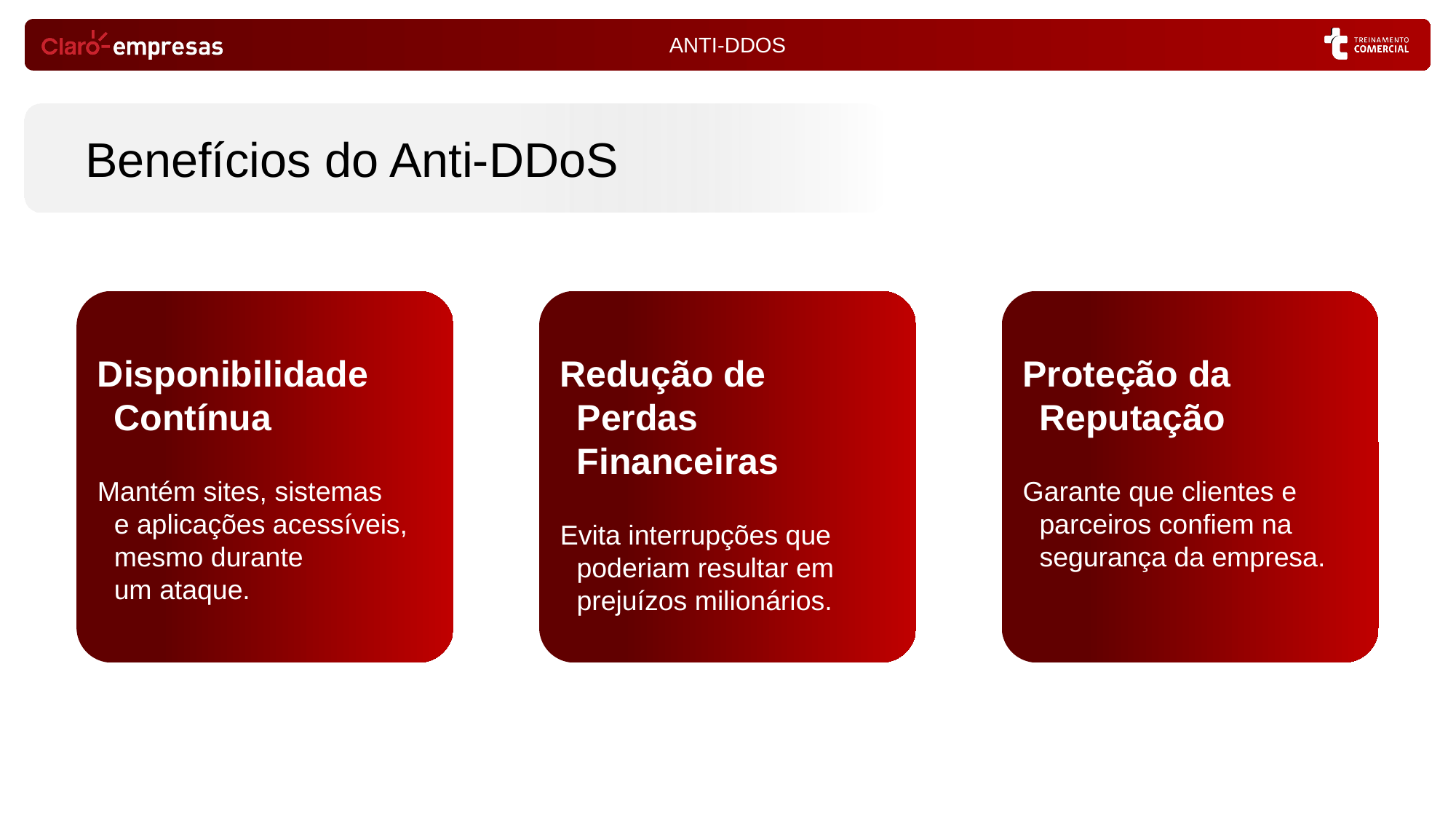

Benefícios do Anti-DDoS

Disponibilidade Contínua

Mantém sites, sistemas
e aplicações acessíveis, mesmo durante
um ataque.

Redução de Perdas Financeiras

Evita interrupções que poderiam resultar em prejuízos milionários.

Proteção da Reputação

Garante que clientes e parceiros confiem na segurança da empresa.